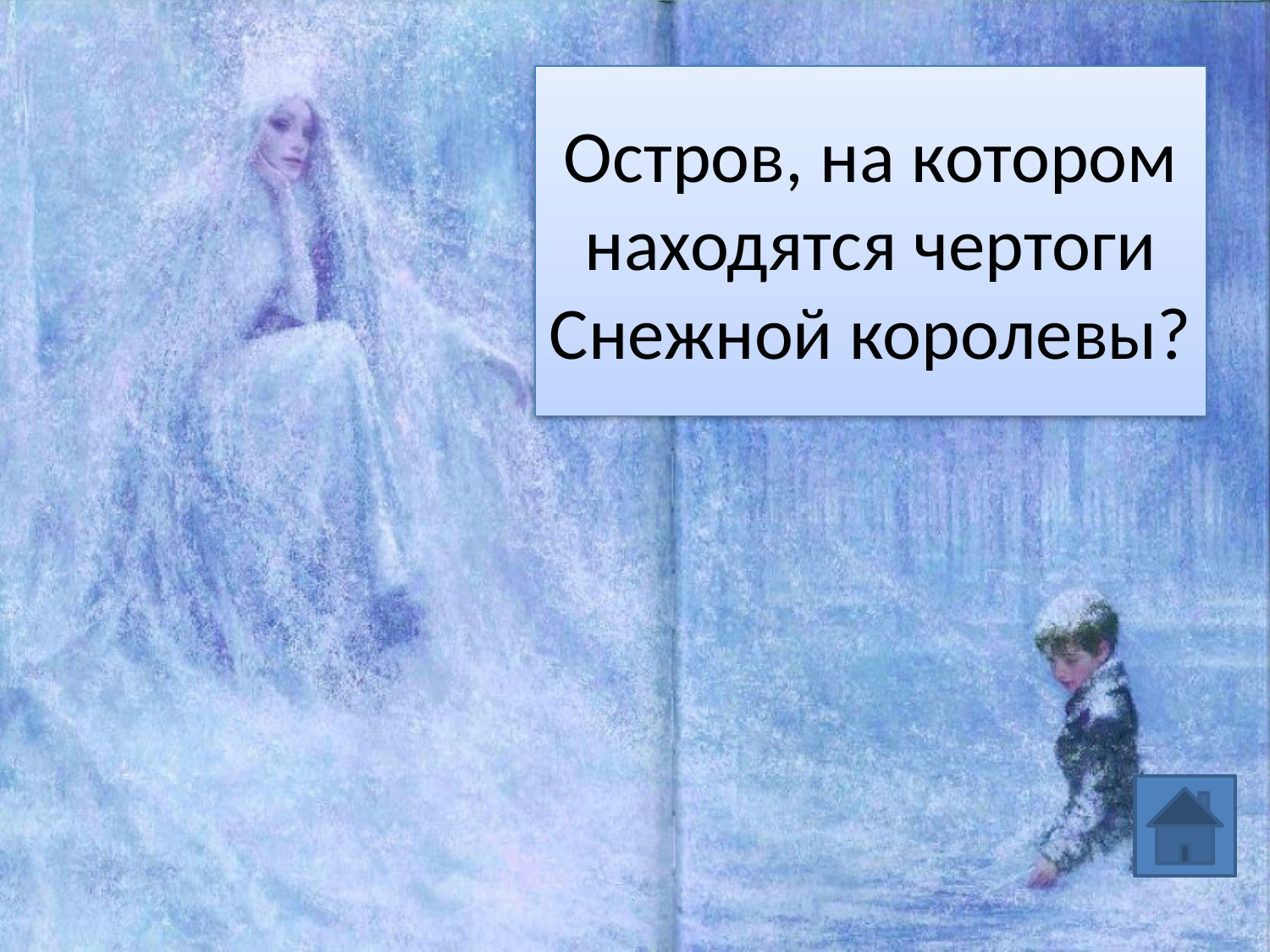

# Остров, на котором находятся чертоги Снежной королевы?